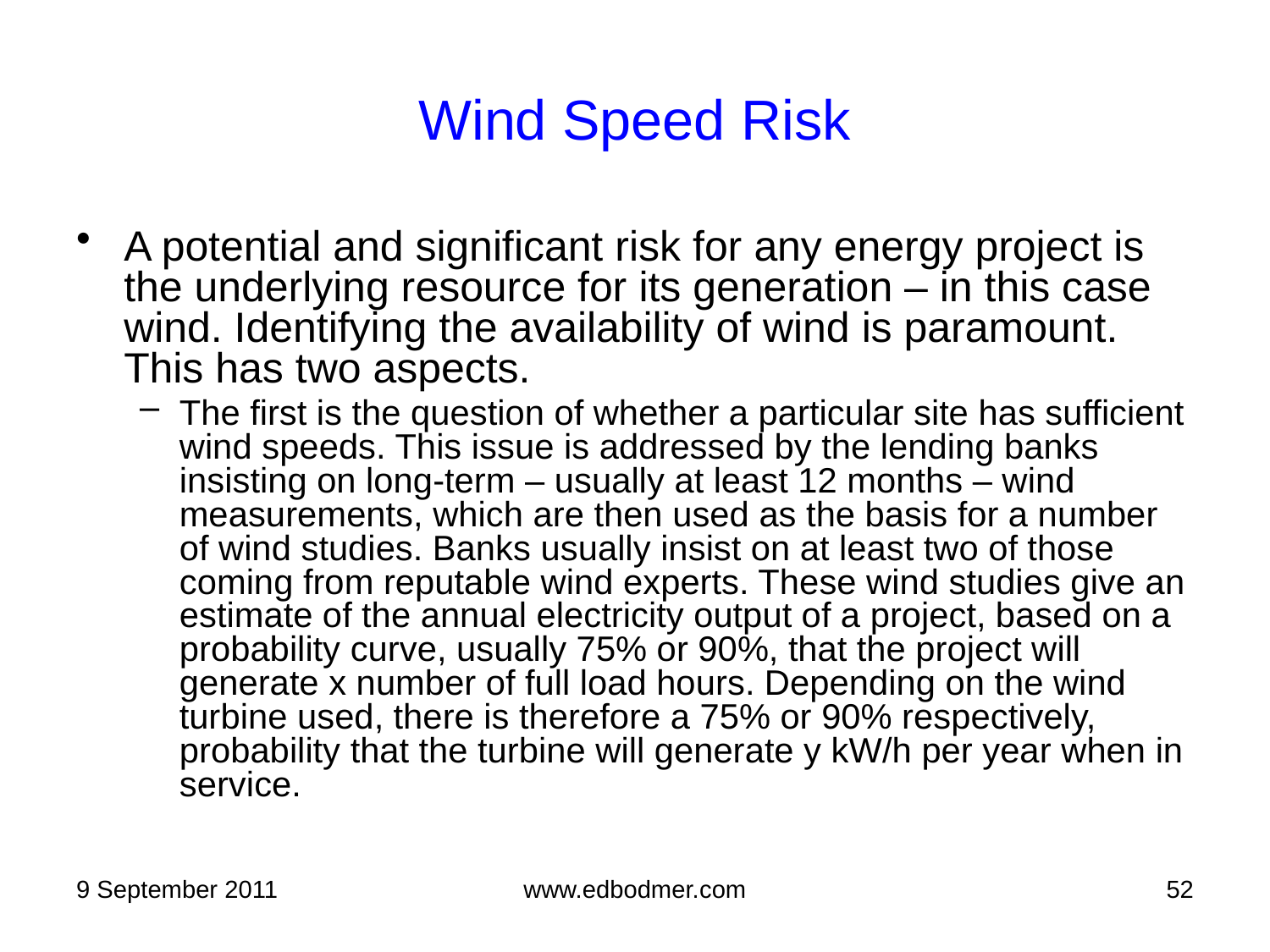

Wind Speed Risk
A potential and significant risk for any energy project is the underlying resource for its generation – in this case wind. Identifying the availability of wind is paramount. This has two aspects.
The first is the question of whether a particular site has sufficient wind speeds. This issue is addressed by the lending banks insisting on long-term – usually at least 12 months – wind measurements, which are then used as the basis for a number of wind studies. Banks usually insist on at least two of those coming from reputable wind experts. These wind studies give an estimate of the annual electricity output of a project, based on a probability curve, usually 75% or 90%, that the project will generate x number of full load hours. Depending on the wind turbine used, there is therefore a 75% or 90% respectively, probability that the turbine will generate y kW/h per year when in service.
9 September 2011
www.edbodmer.com
52